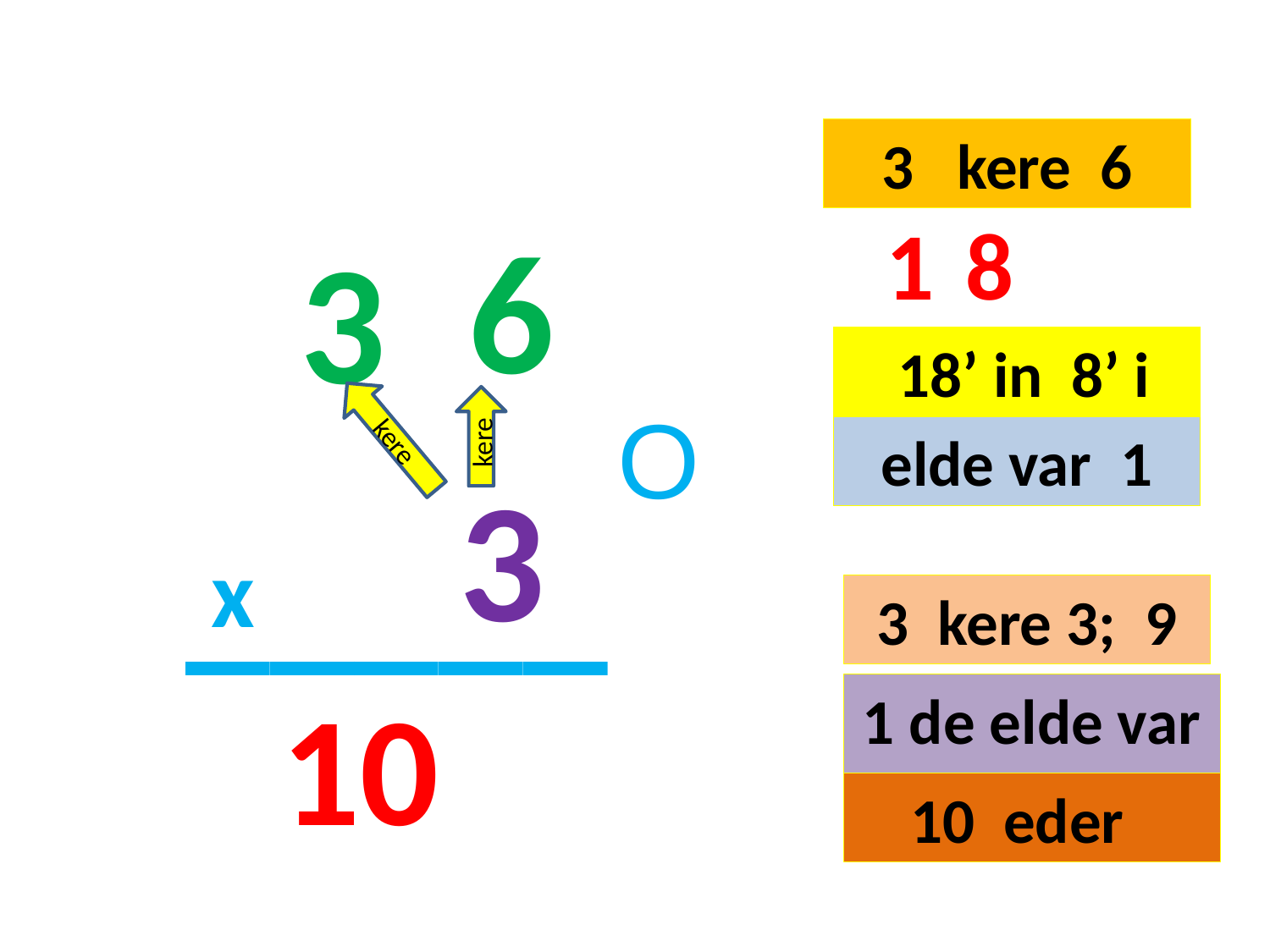

3   kere  6
6
1
8
3
#

 18’ in  8’ i
kere
kere
O
elde var  1

3
_____

x
3  kere 3;  9
10
1 de elde var
10  eder